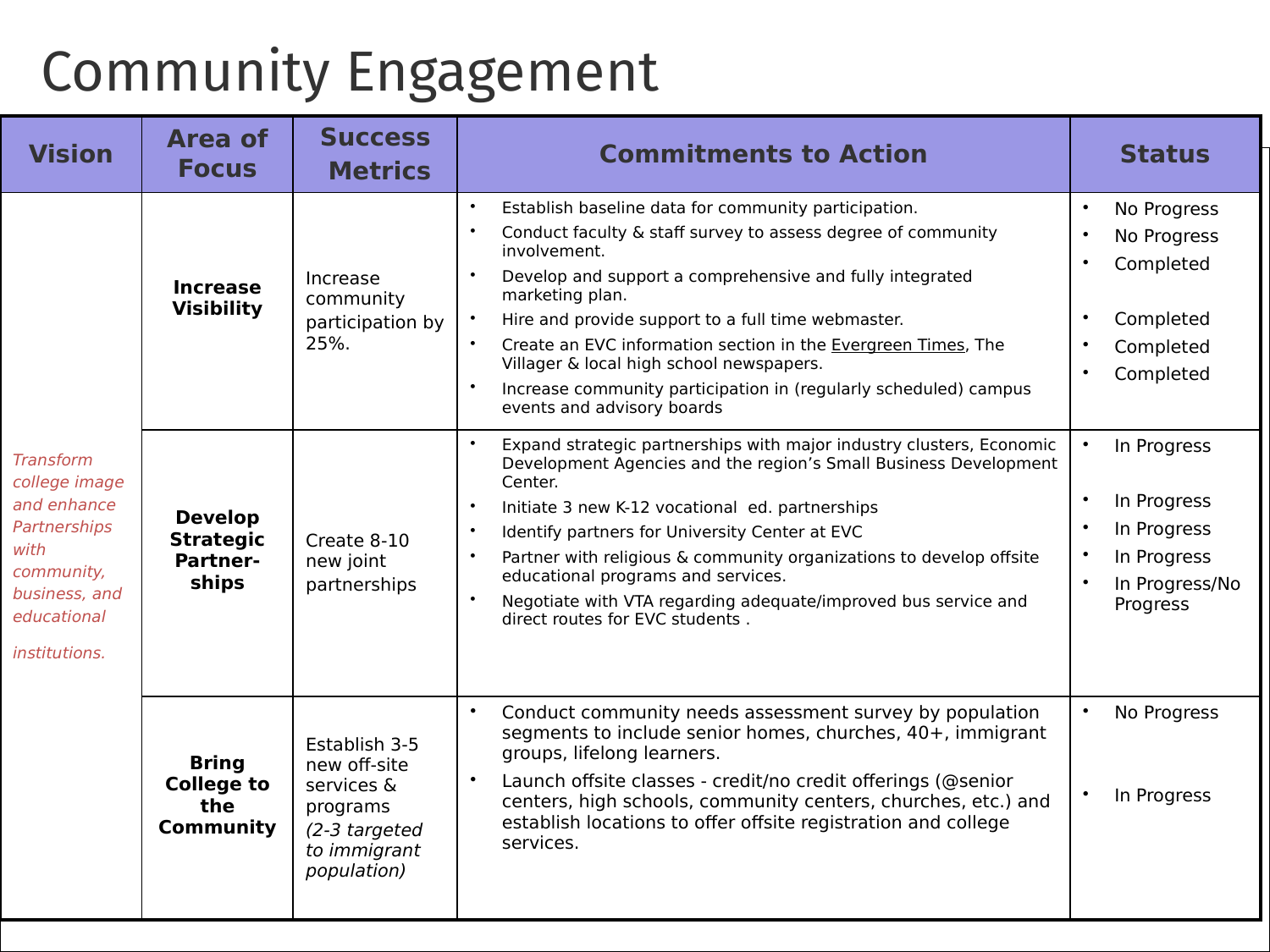

Community Engagement
| Vision | Area of Focus | Success Metrics | Commitments to Action | Status |
| --- | --- | --- | --- | --- |
| Transform college image and enhance Partnerships with community, business, and educational institutions. | Increase Visibility | Increase community participation by 25%. | Establish baseline data for community participation. Conduct faculty & staff survey to assess degree of community involvement. Develop and support a comprehensive and fully integrated marketing plan. Hire and provide support to a full time webmaster. Create an EVC information section in the Evergreen Times, The Villager & local high school newspapers. Increase community participation in (regularly scheduled) campus events and advisory boards | No Progress No Progress Completed Completed Completed Completed |
|  | Develop Strategic Partner-ships | Create 8-10 new joint partnerships | Expand strategic partnerships with major industry clusters, Economic Development Agencies and the region’s Small Business Development Center. Initiate 3 new K-12 vocational ed. partnerships Identify partners for University Center at EVC Partner with religious & community organizations to develop offsite educational programs and services. Negotiate with VTA regarding adequate/improved bus service and direct routes for EVC students . | In Progress In Progress In Progress In Progress In Progress/No Progress |
|  | Bring College to the Community | Establish 3-5 new off-site services & programs (2-3 targeted to immigrant population) | Conduct community needs assessment survey by population segments to include senior homes, churches, 40+, immigrant groups, lifelong learners. Launch offsite classes - credit/no credit offerings (@senior centers, high schools, community centers, churches, etc.) and establish locations to offer offsite registration and college services. | No Progress In Progress |

2